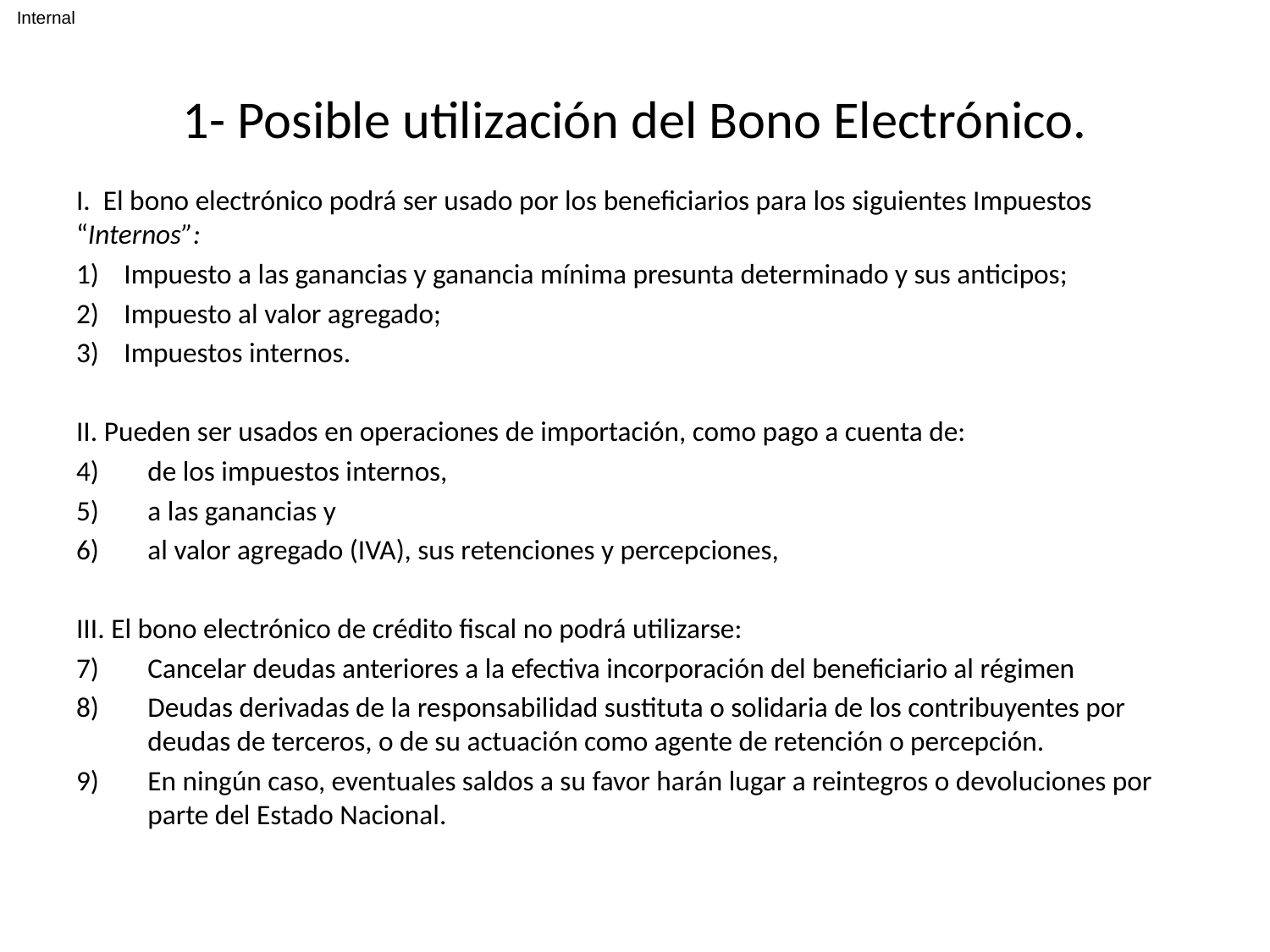

# 1- Posible utilización del Bono Electrónico.
I.  El bono electrónico podrá ser usado por los beneficiarios para los siguientes Impuestos “Internos”:
Impuesto a las ganancias y ganancia mínima presunta determinado y sus anticipos;
Impuesto al valor agregado;
Impuestos internos.

II. Pueden ser usados en operaciones de importación, como pago a cuenta de:
de los impuestos internos,
a las ganancias y
al valor agregado (IVA), sus retenciones y percepciones,

III. El bono electrónico de crédito fiscal no podrá utilizarse:
Cancelar deudas anteriores a la efectiva incorporación del beneficiario al régimen
Deudas derivadas de la responsabilidad sustituta o solidaria de los contribuyentes por deudas de terceros, o de su actuación como agente de retención o percepción.
En ningún caso, eventuales saldos a su favor harán lugar a reintegros o devoluciones por parte del Estado Nacional.